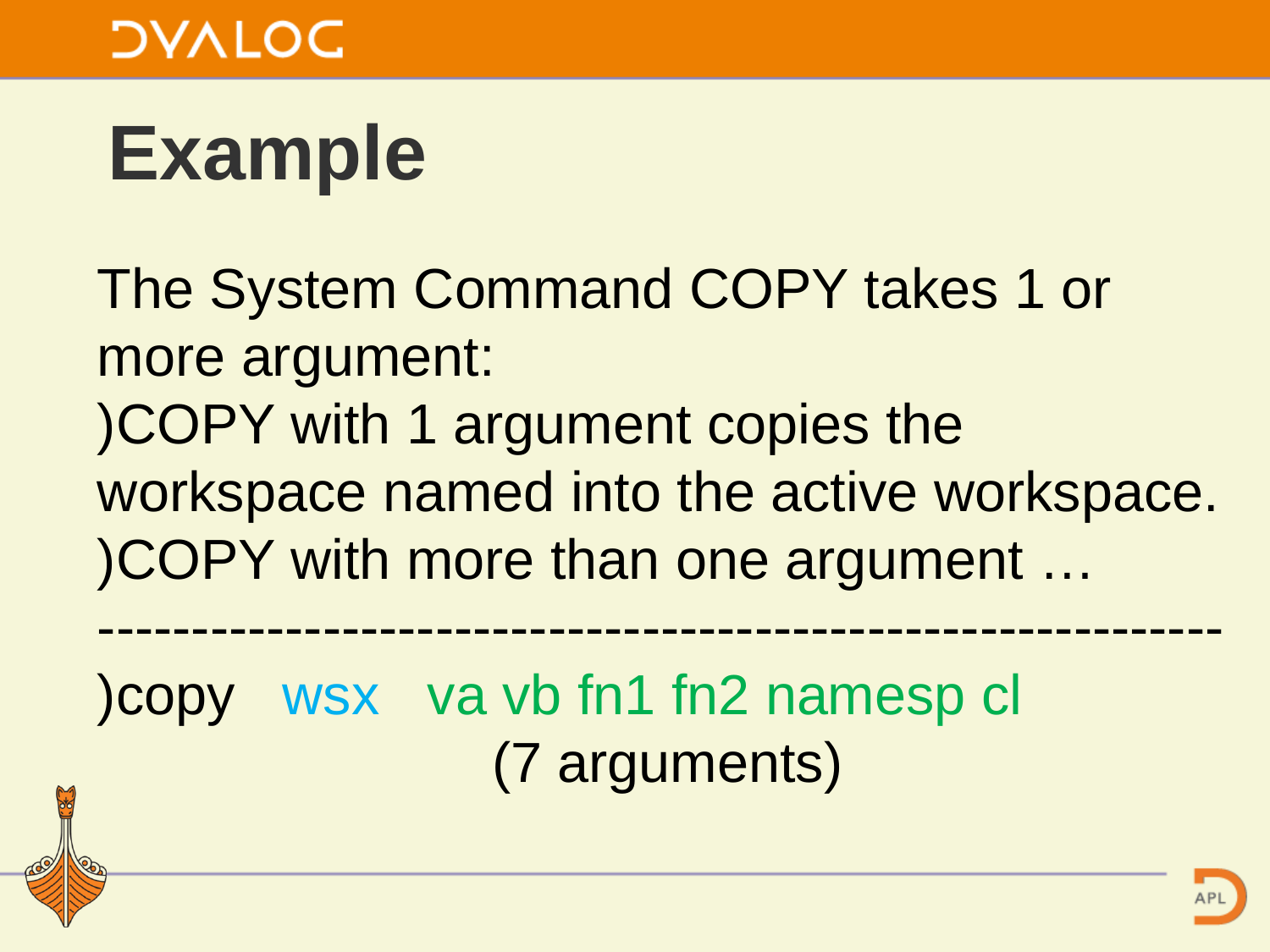

# Example
The System Command COPY takes 1 or more argument:
)COPY with 1 argument copies the  workspace named into the active workspace.
)COPY with more than one argument …
------------------------------------------------------------
)copy   wsx   va vb fn1 fn2 namesp cl
(7 arguments)